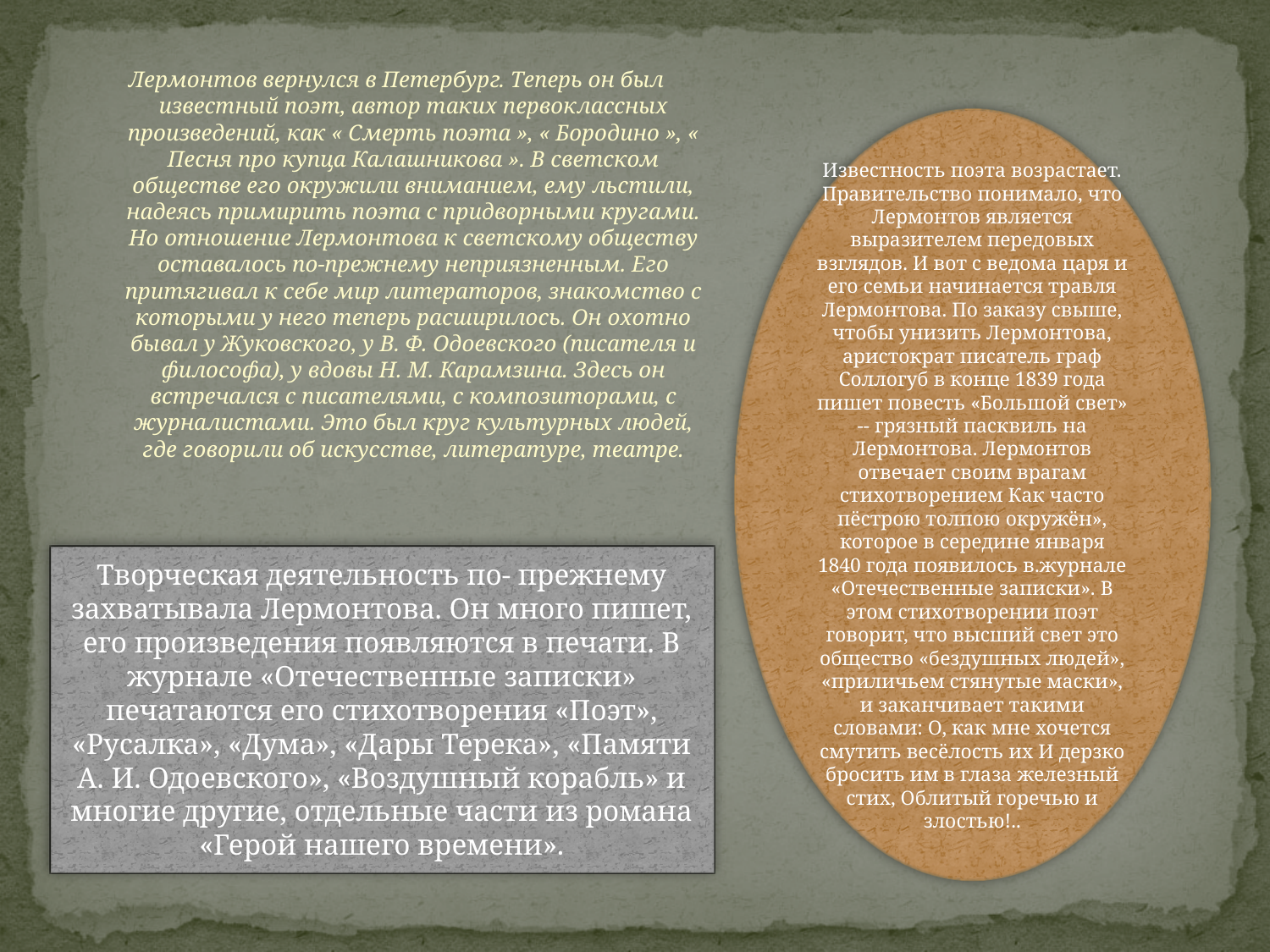

Лермонтов вернулся в Петербург. Теперь он был известный поэт, автор таких первоклассных произведений, как « Смерть поэта », « Бородино », « Песня про купца Калашникова ». В светском обществе его окружили вниманием, ему льстили, надеясь примирить поэта с придворными кругами. Но отношение Лермонтова к светскому обществу оставалось по-прежнему неприязненным. Его притягивал к себе мир литераторов, знакомство с которыми у него теперь расширилось. Он охотно бывал у Жуковского, у В. Ф. Одоевского (писателя и философа), у вдовы Н. М. Карамзина. Здесь он встречался с писателями, с композиторами, с журналистами. Это был круг культурных людей, где говорили об искусстве, литературе, театре.

Известность поэта возрастает. Правительство понимало, что Лермонтов является выразителем передовых взглядов. И вот с ведома царя и его семьи начинается травля Лермонтова. По заказу свыше, чтобы унизить Лермонтова, аристократ писатель граф Соллогуб в конце 1839 года пишет повесть «Большой свет» -- грязный пасквиль на Лермонтова. Лермонтов отвечает своим врагам стихотворением Как часто пёстрою толпою окружён», которое в середине января 1840 года появилось в.журнале «Отечественные записки». В этом стихотворении поэт говорит, что высший свет это общество «бездушных людей», «приличьем стянутые маски», и заканчивает такими словами: О, как мне хочется смутить весёлость их И дерзко бросить им в глаза железный стих, Облитый горечью и злостью!..
Творческая деятельность по- прежнему захватывала Лермонтова. Он много пишет, его произведения появляются в печати. В журнале «Отечественные записки» печатаются его стихотворения «Поэт», «Русалка», «Дума», «Дары Терека», «Памяти А. И. Одоевского», «Воздушный корабль» и многие другие, отдельные части из романа «Герой нашего времени».